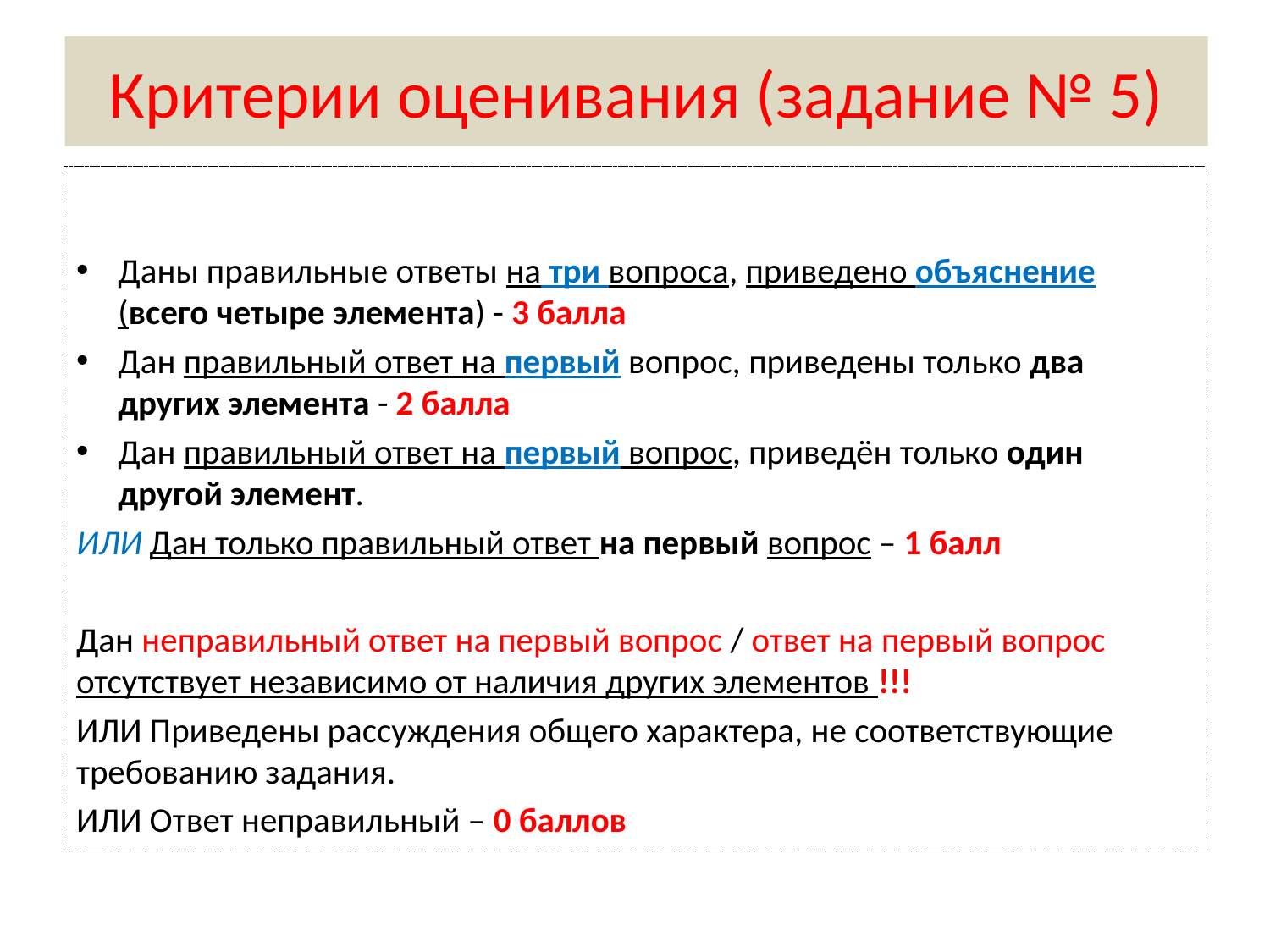

# Критерии оценивания (задание № 5)

Даны правильные ответы на три вопроса, приведено объяснение (всего четыре элемента) - 3 балла
Дан правильный ответ на первый вопрос, приведены только два других элемента - 2 балла
Дан правильный ответ на первый вопрос, приведён только один другой элемент.
ИЛИ Дан только правильный ответ на первый вопрос – 1 балл

Дан неправильный ответ на первый вопрос / ответ на первый вопрос отсутствует независимо от наличия других элементов !!!
ИЛИ Приведены рассуждения общего характера, не соответствующие требованию задания.
ИЛИ Ответ неправильный – 0 баллов